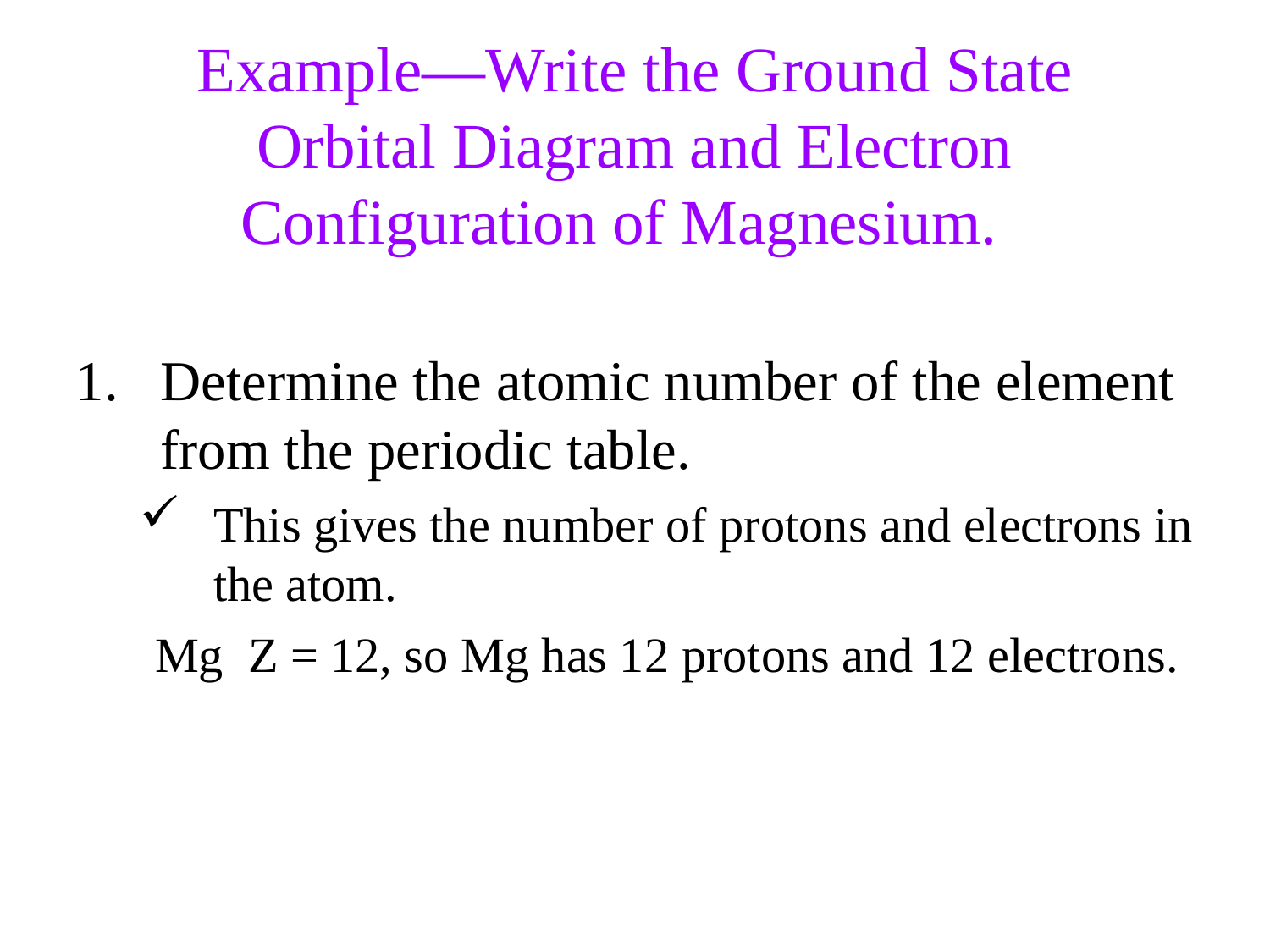

Example—Write the Ground State Orbital Diagram and Electron Configuration of Magnesium.
Determine the atomic number of the element from the periodic table.
This gives the number of protons and electrons in the atom.
Mg  Z = 12, so Mg has 12 protons and 12 electrons.